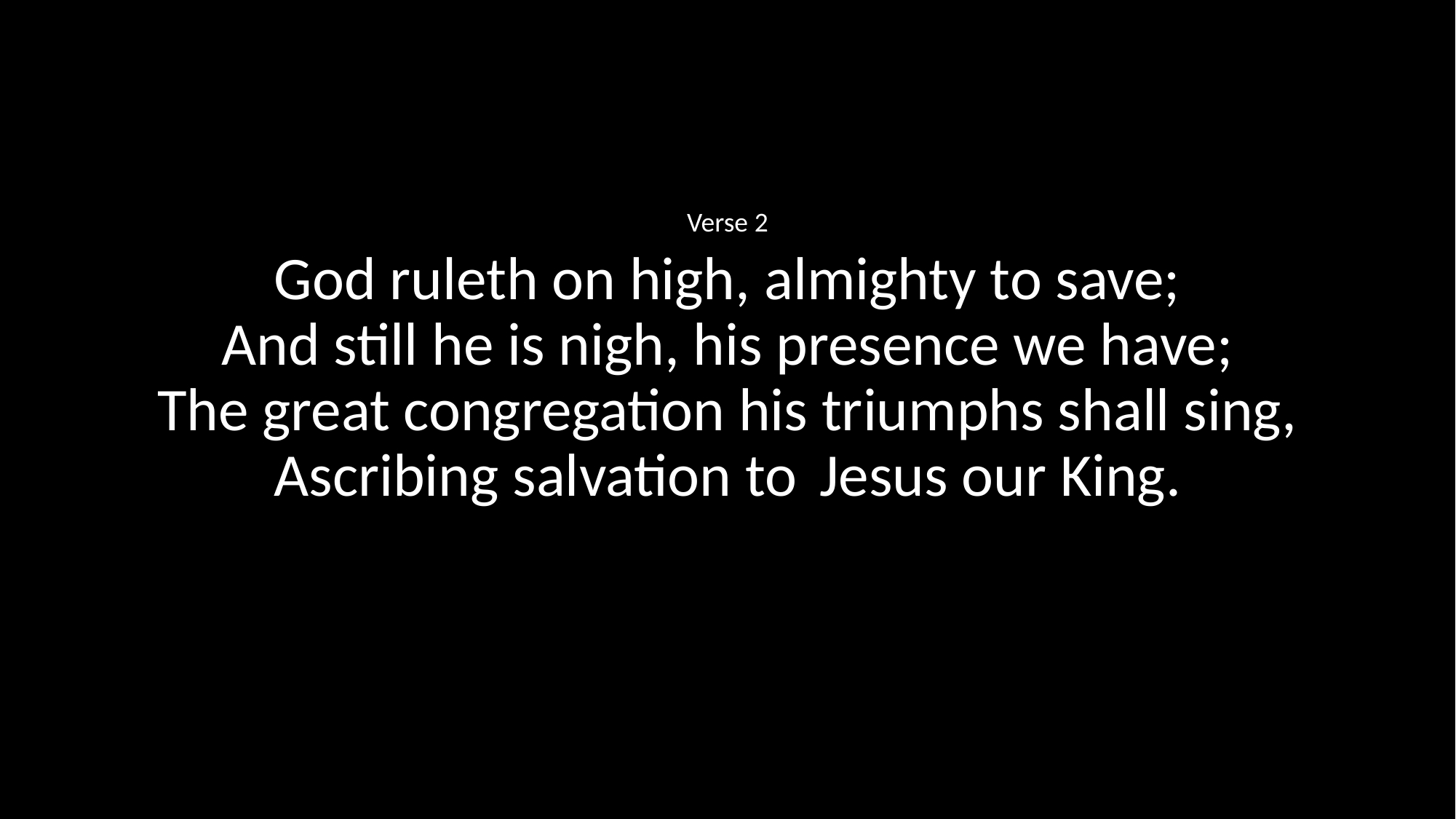

Verse 2
God ruleth on high, almighty to save;
And still he is nigh, his presence we have;
The great congregation his triumphs shall sing,
Ascribing salvation to 	Jesus our King.